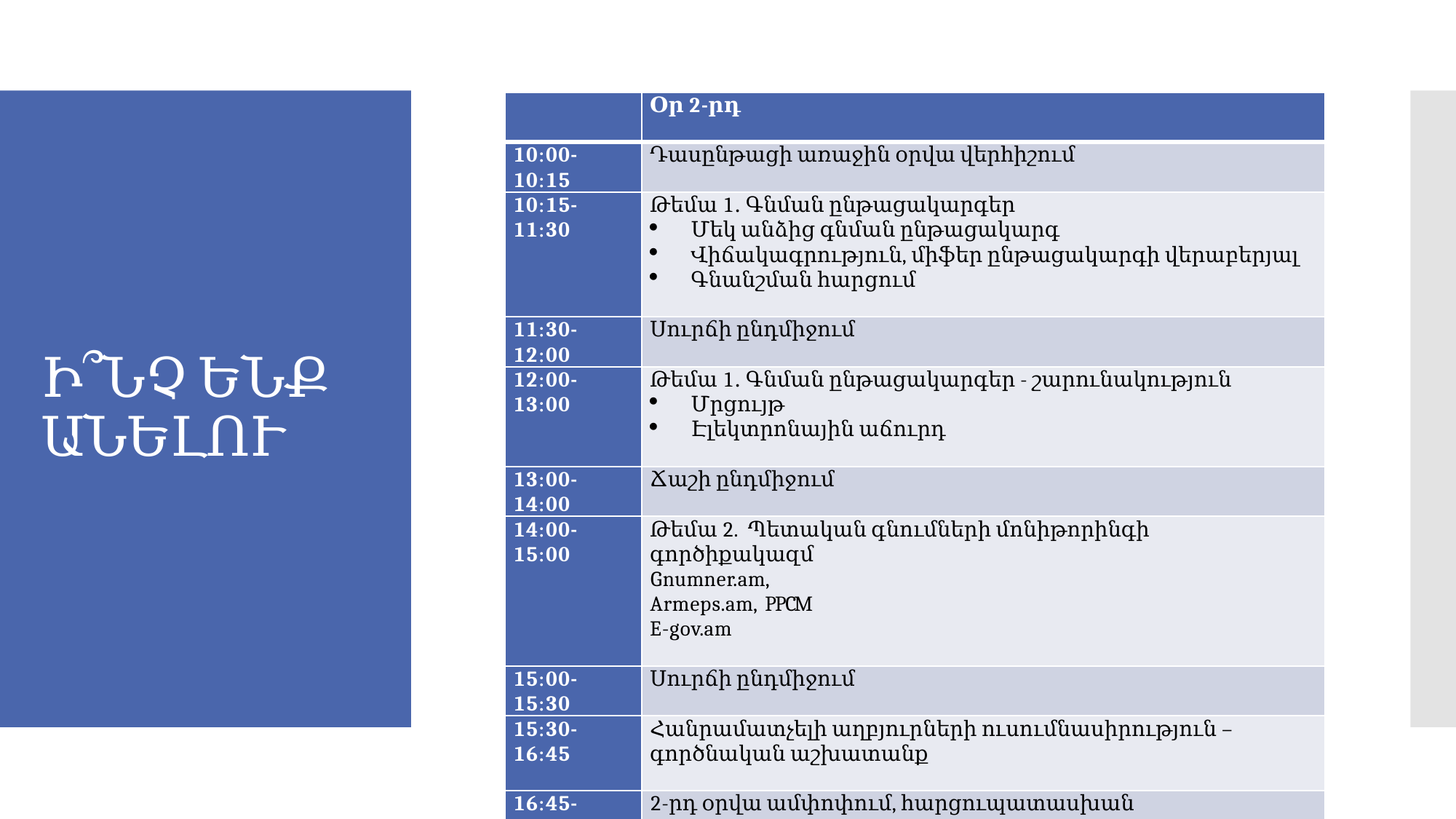

|  | Օր 2-րդ |
| --- | --- |
| 10։00-10։15 | Դասընթացի առաջին օրվա վերհիշում |
| 10։15-11։30 | Թեմա 1․ Գնման ընթացակարգեր Մեկ անձից գնման ընթացակարգ Վիճակագրություն, միֆեր ընթացակարգի վերաբերյալ Գնանշման հարցում |
| 11։30-12։00 | Սուրճի ընդմիջում |
| 12։00-13։00 | Թեմա 1․ Գնման ընթացակարգեր - շարունակություն Մրցույթ Էլեկտրոնային աճուրդ |
| 13։00-14։00 | Ճաշի ընդմիջում |
| 14։00-15։00 | Թեմա 2. Պետական գնումների մոնիթորինգի գործիքակազմ Gnumner.am, Armeps.am, PPCM E-gov.am |
| 15։00-15։30 | Սուրճի ընդմիջում |
| 15։30-16։45 | Հանրամատչելի աղբյուրների ուսումնասիրություն – գործնական աշխատանք |
| 16։45-17։00 | 2-րդ օրվա ամփոփում, հարցուպատասխան |
# Ի՞ՆՉ ԵՆՔ ԱՆԵԼՈՒ